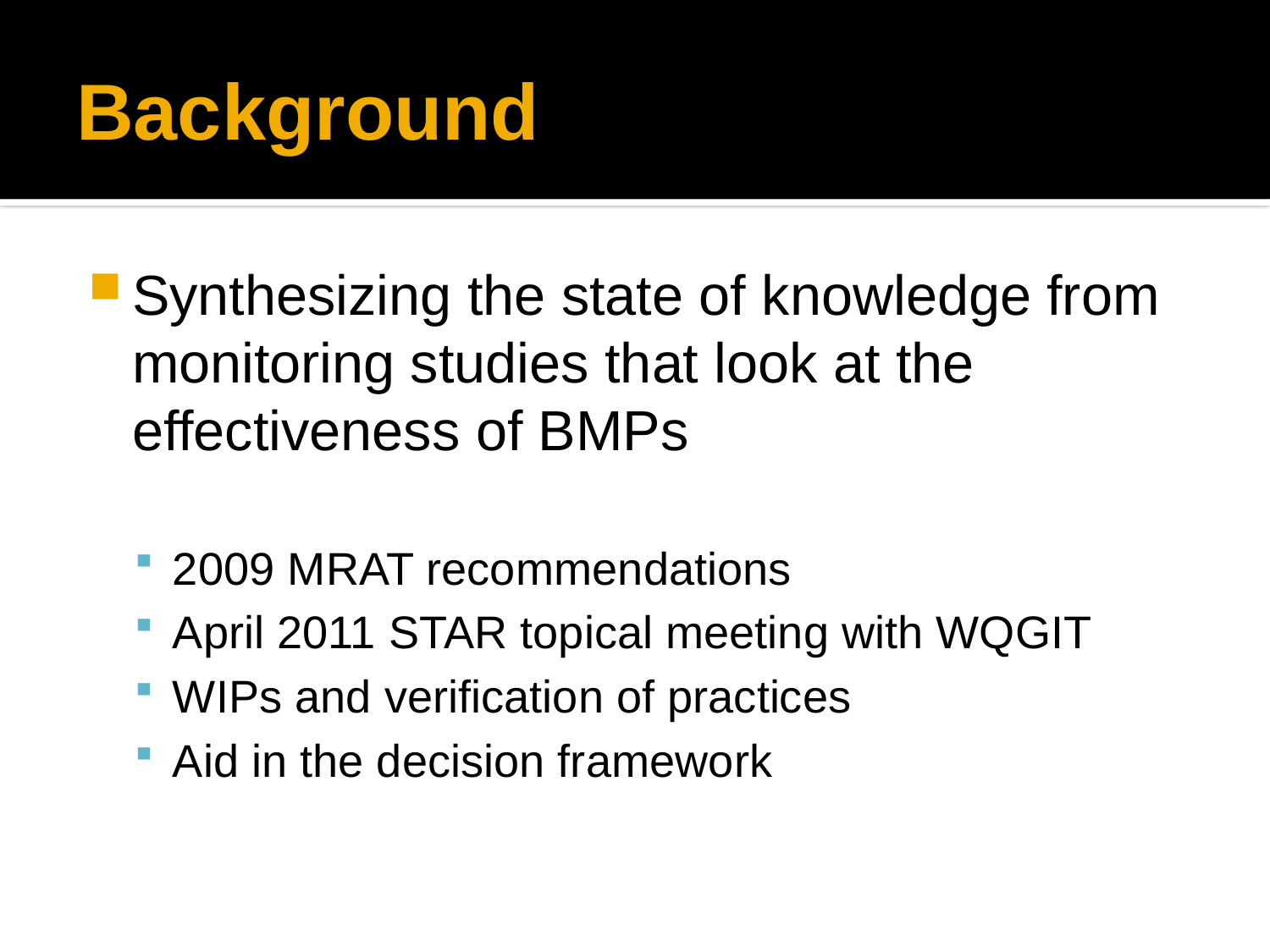

# Background
Synthesizing the state of knowledge from monitoring studies that look at the effectiveness of BMPs

2009 MRAT recommendations
April 2011 STAR topical meeting with WQGIT
WIPs and verification of practices
Aid in the decision framework